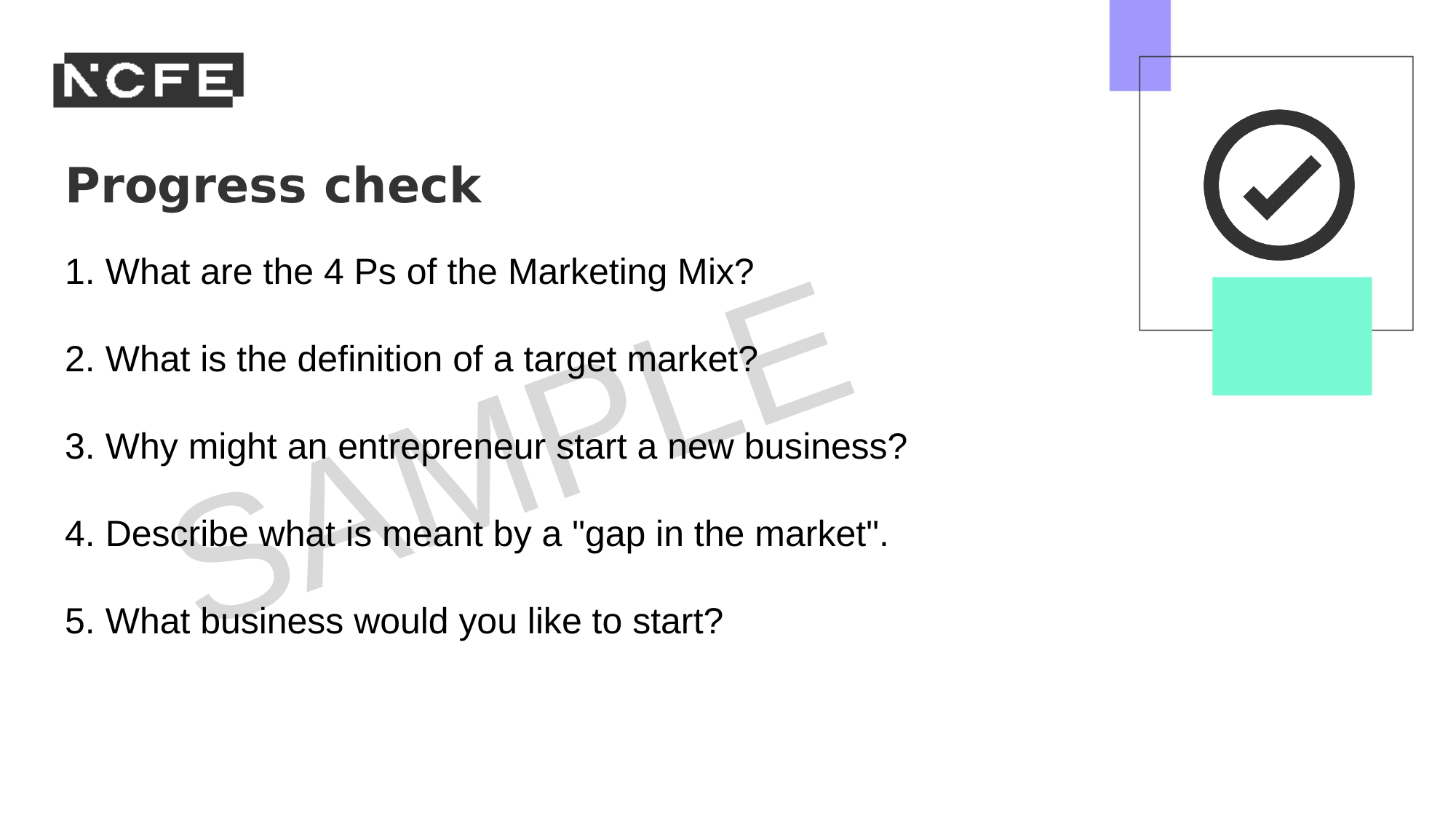

1. What are the 4 Ps of the Marketing Mix?

2. What is the definition of a target market?

3. Why might an entrepreneur start a new business?

4. Describe what is meant by a "gap in the market".

5. What business would you like to start?